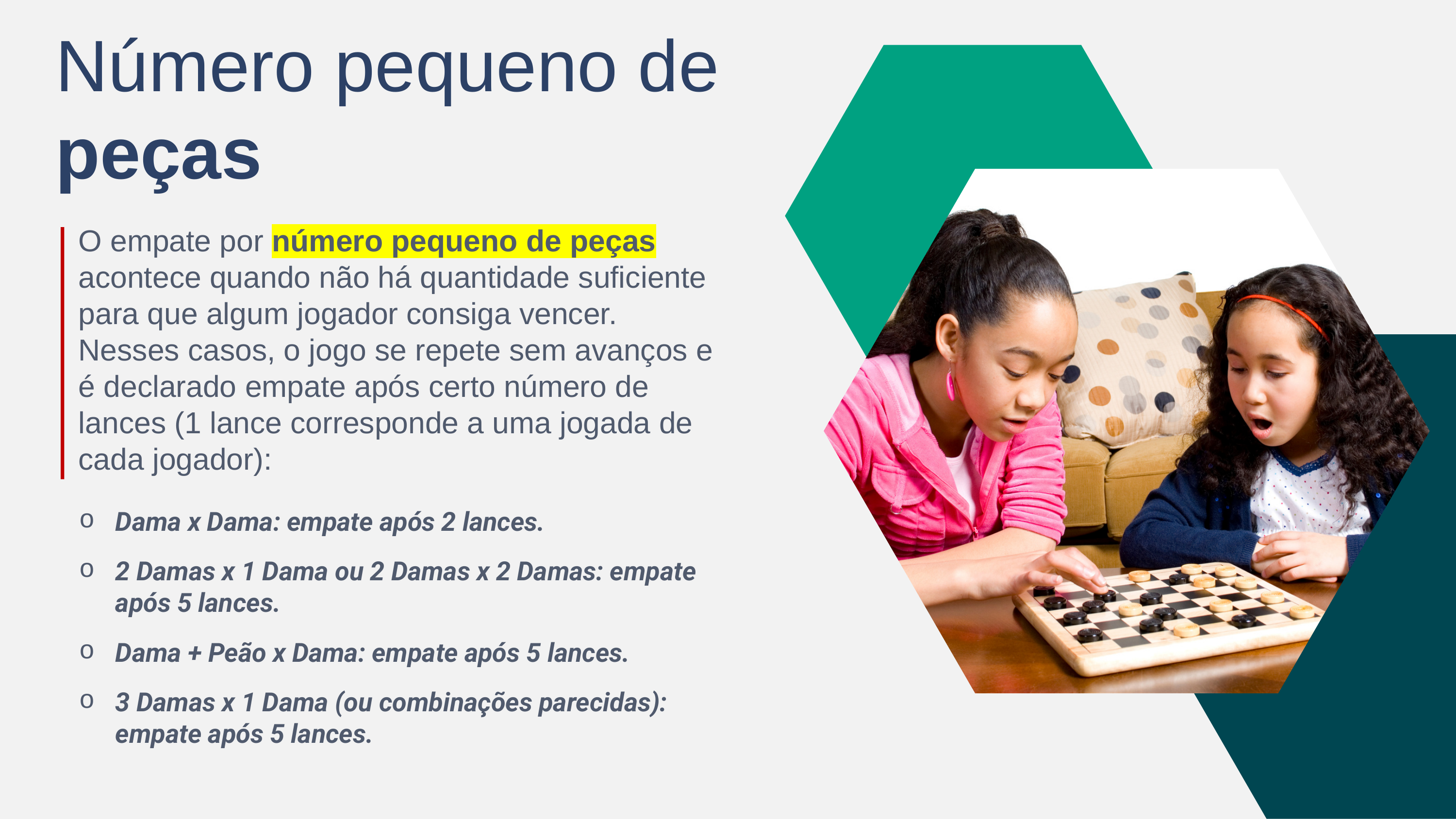

Número pequeno de
peças

O empate por número pequeno de peças acontece quando não há quantidade suficiente para que algum jogador consiga vencer. Nesses casos, o jogo se repete sem avanços e é declarado empate após certo número de lances (1 lance corresponde a uma jogada de cada jogador):

Dama x Dama: empate após 2 lances.
2 Damas x 1 Dama ou 2 Damas x 2 Damas: empate após 5 lances.
Dama + Peão x Dama: empate após 5 lances.
3 Damas x 1 Dama (ou combinações parecidas): empate após 5 lances.